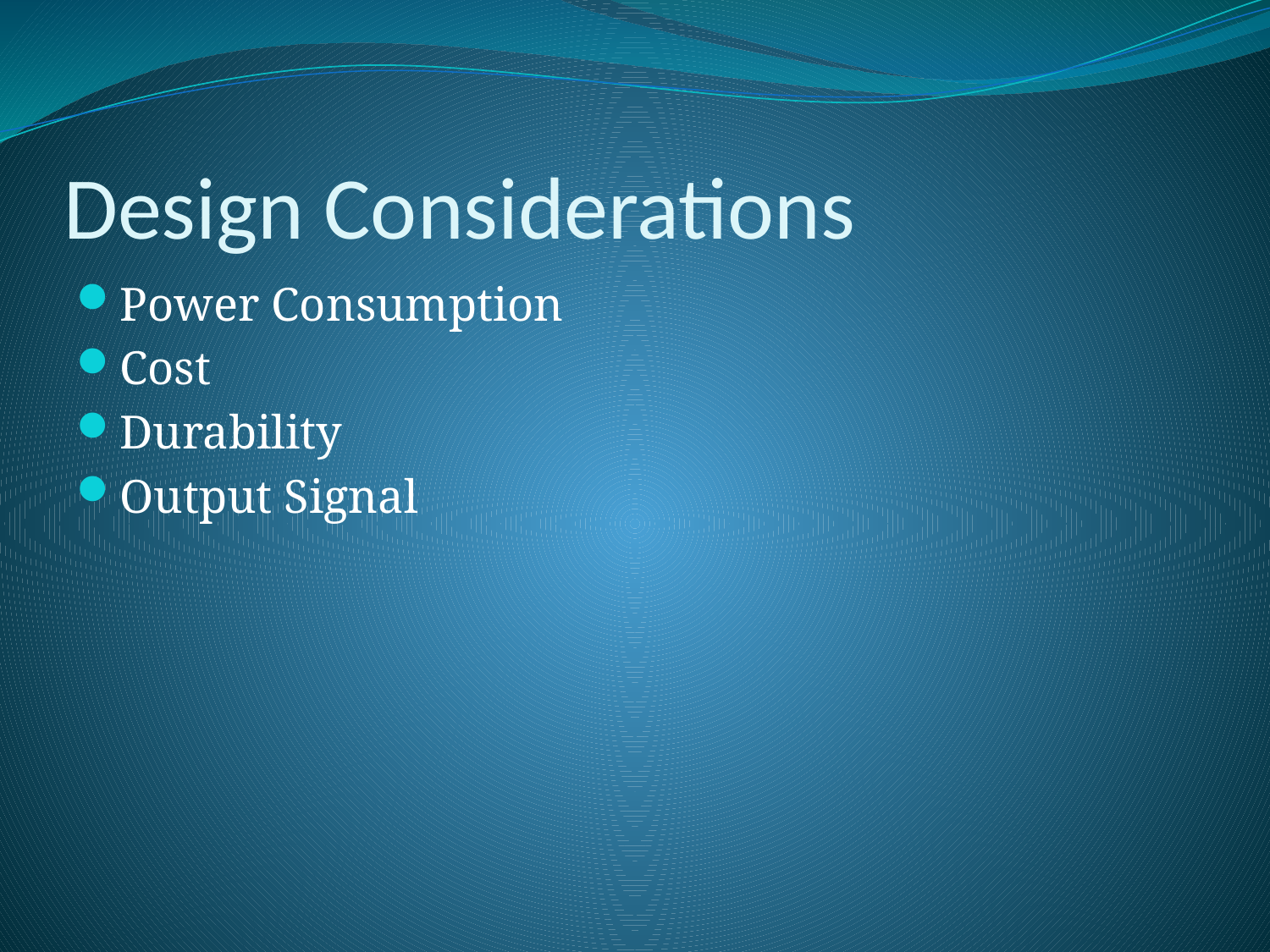

Design Considerations
Power Consumption
Cost
Durability
Output Signal